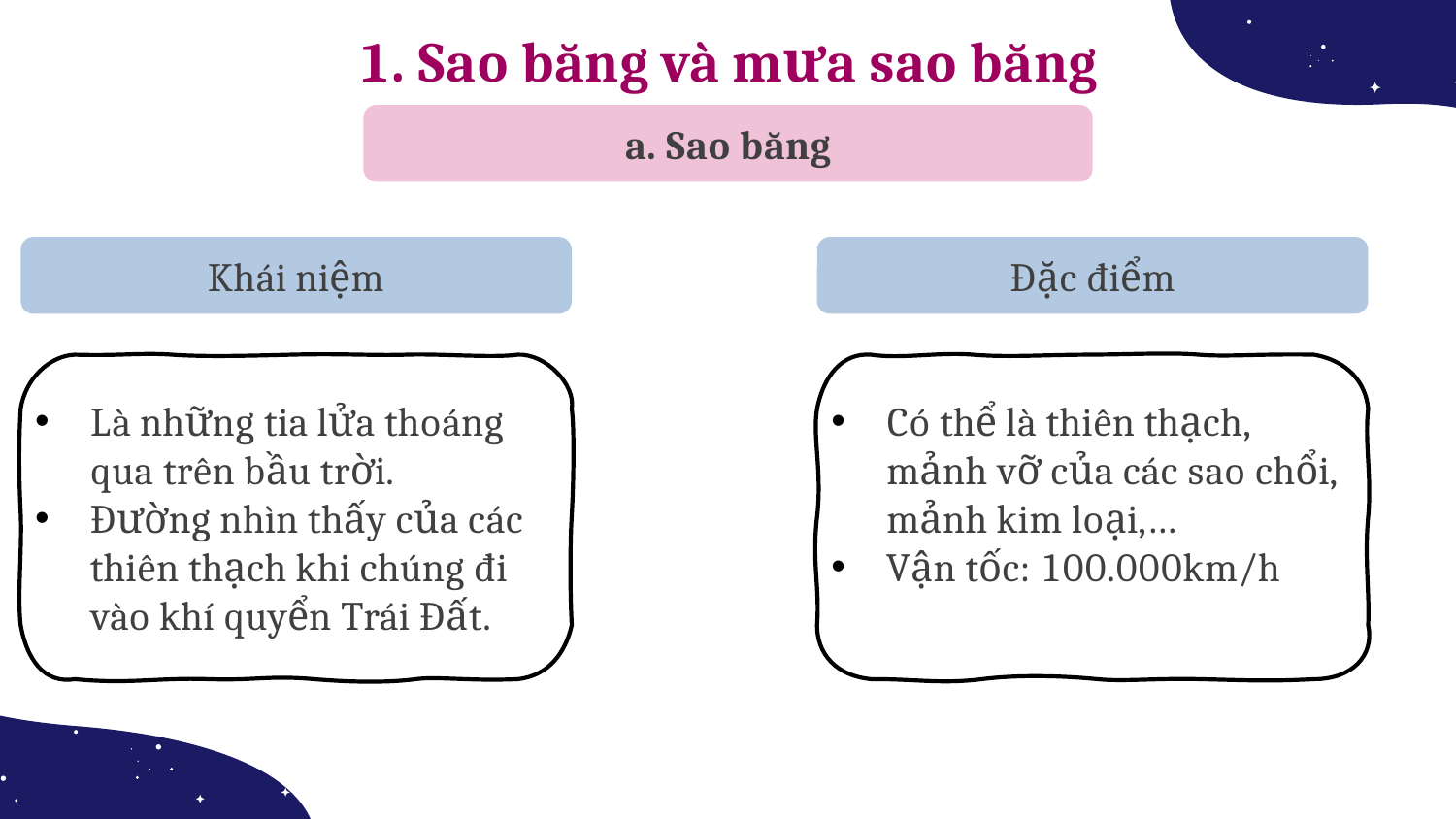

# 1. Sao băng và mưa sao băng
a. Sao băng
Khái niệm
Đặc điểm
Là những tia lửa thoáng qua trên bầu trời.
Đường nhìn thấy của các thiên thạch khi chúng đi vào khí quyển Trái Đất.
Có thể là thiên thạch, mảnh vỡ của các sao chổi, mảnh kim loại,…
Vận tốc: 100.000km/h